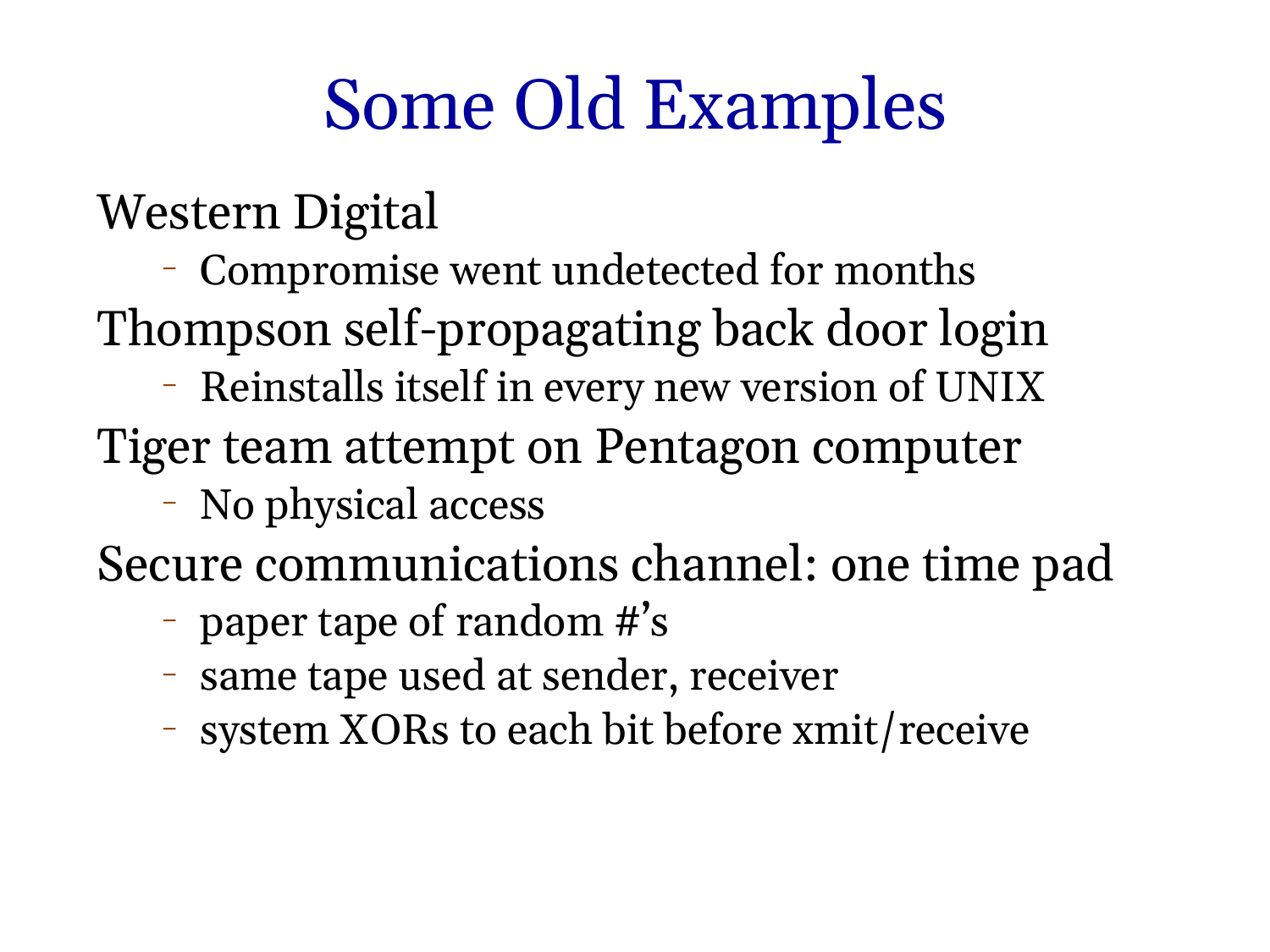

# Some Old Examples
Western Digital
Compromise went undetected for months
Thompson self-propagating back door login
Reinstalls itself in every new version of UNIX
Tiger team attempt on Pentagon computer
No physical access
Secure communications channel: one time pad
paper tape of random #’s
same tape used at sender, receiver
system XORs to each bit before xmit/receive